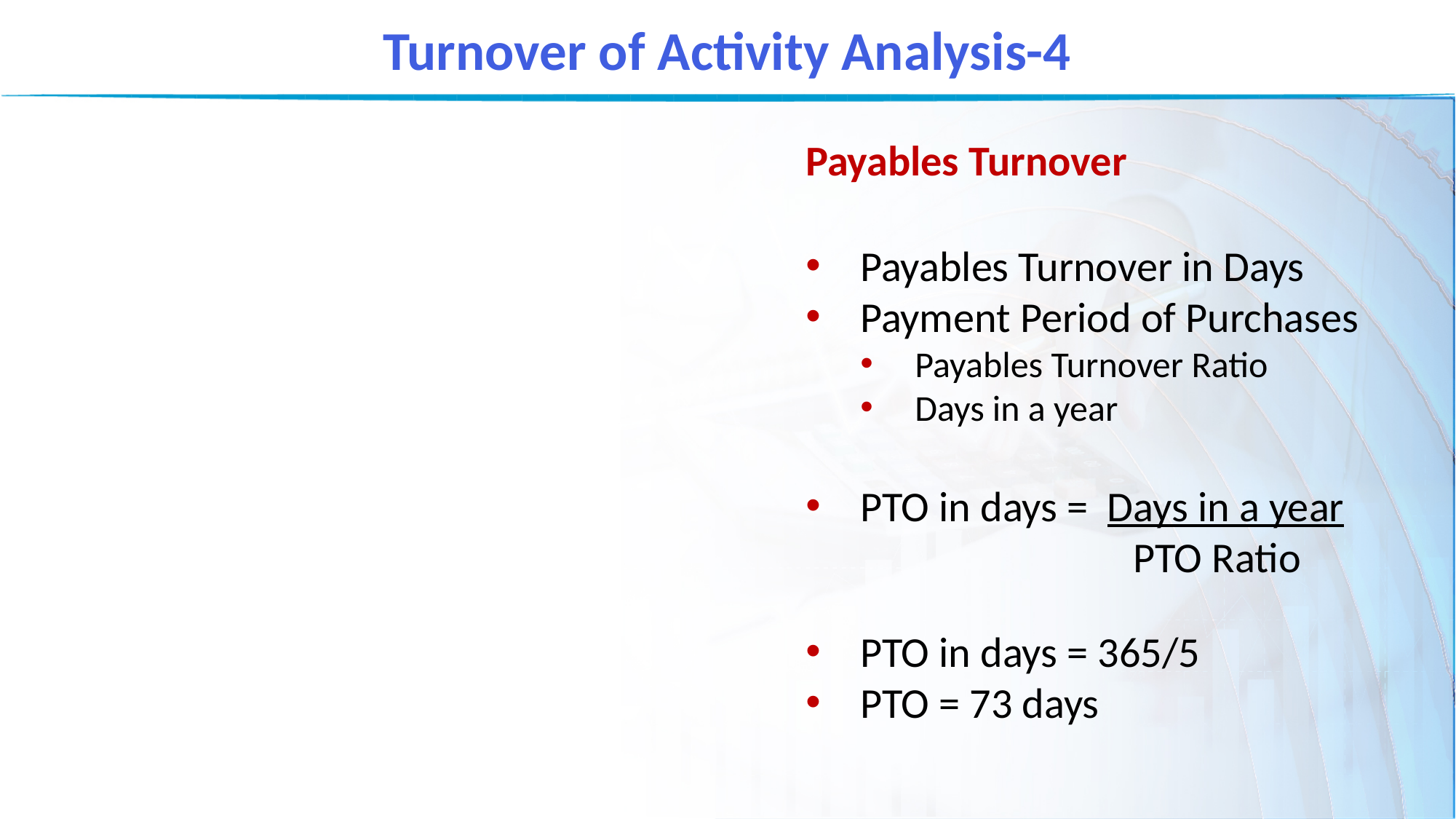

Turnover of Activity Analysis-4
Payables Turnover

Payables Turnover in Days
Payment Period of Purchases
Payables Turnover Ratio
Days in a year

PTO in days =  Days in a year
			PTO Ratio

PTO in days = 365/5
PTO = 73 days